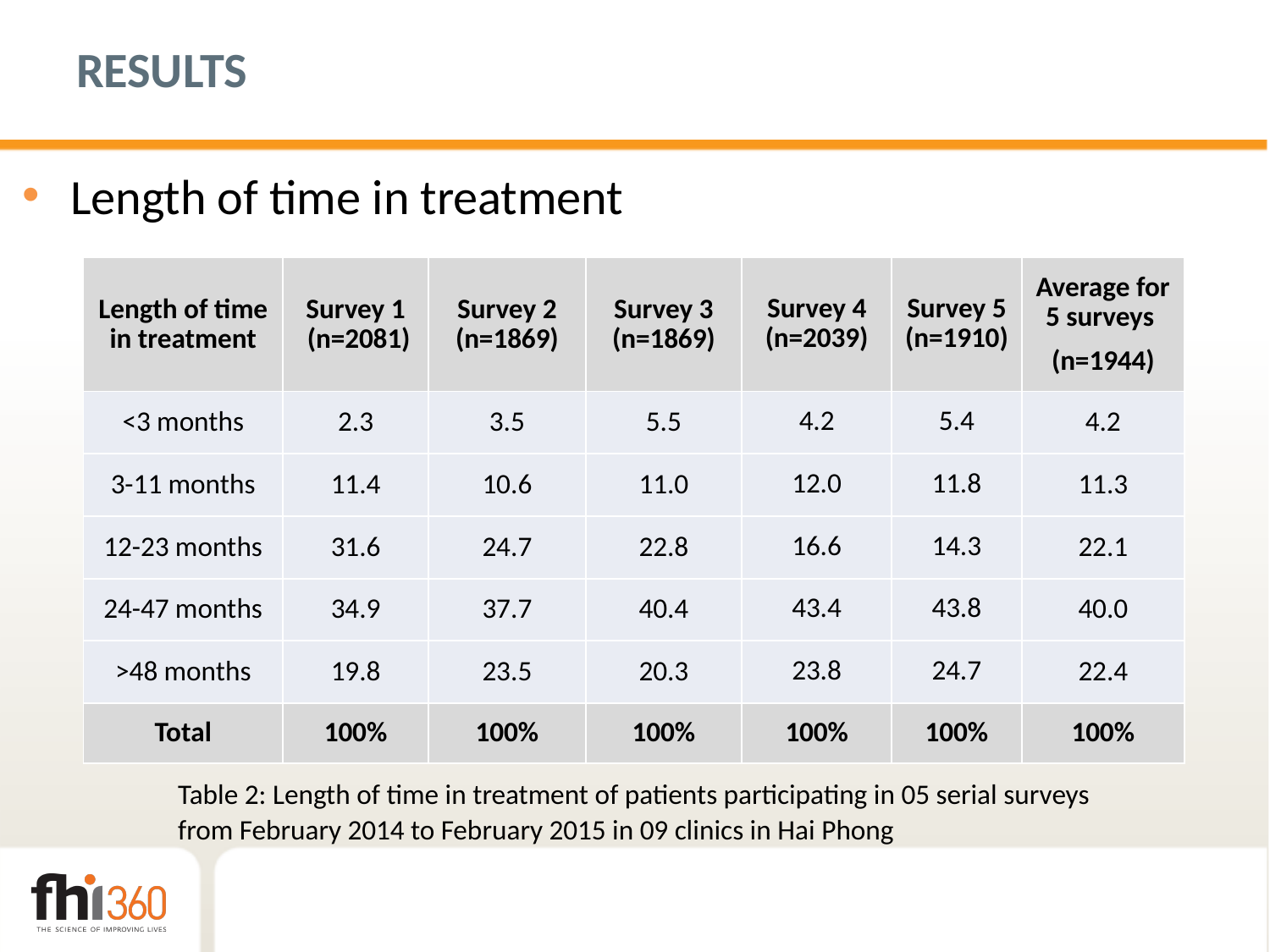

# RESULTS
Length of time in treatment

| Length of time in treatment | Survey 1 (n=2081) | Survey 2 (n=1869) | Survey 3 (n=1869) | Survey 4 (n=2039) | Survey 5 (n=1910) | Average for 5 surveys (n=1944) |
| --- | --- | --- | --- | --- | --- | --- |
| <3 months | 2.3 | 3.5 | 5.5 | 4.2 | 5.4 | 4.2 |
| 3-11 months | 11.4 | 10.6 | 11.0 | 12.0 | 11.8 | 11.3 |
| 12-23 months | 31.6 | 24.7 | 22.8 | 16.6 | 14.3 | 22.1 |
| 24-47 months | 34.9 | 37.7 | 40.4 | 43.4 | 43.8 | 40.0 |
| >48 months | 19.8 | 23.5 | 20.3 | 23.8 | 24.7 | 22.4 |
| Total | 100% | 100% | 100% | 100% | 100% | 100% |
Table 2: Length of time in treatment of patients participating in 05 serial surveys from February 2014 to February 2015 in 09 clinics in Hai Phong